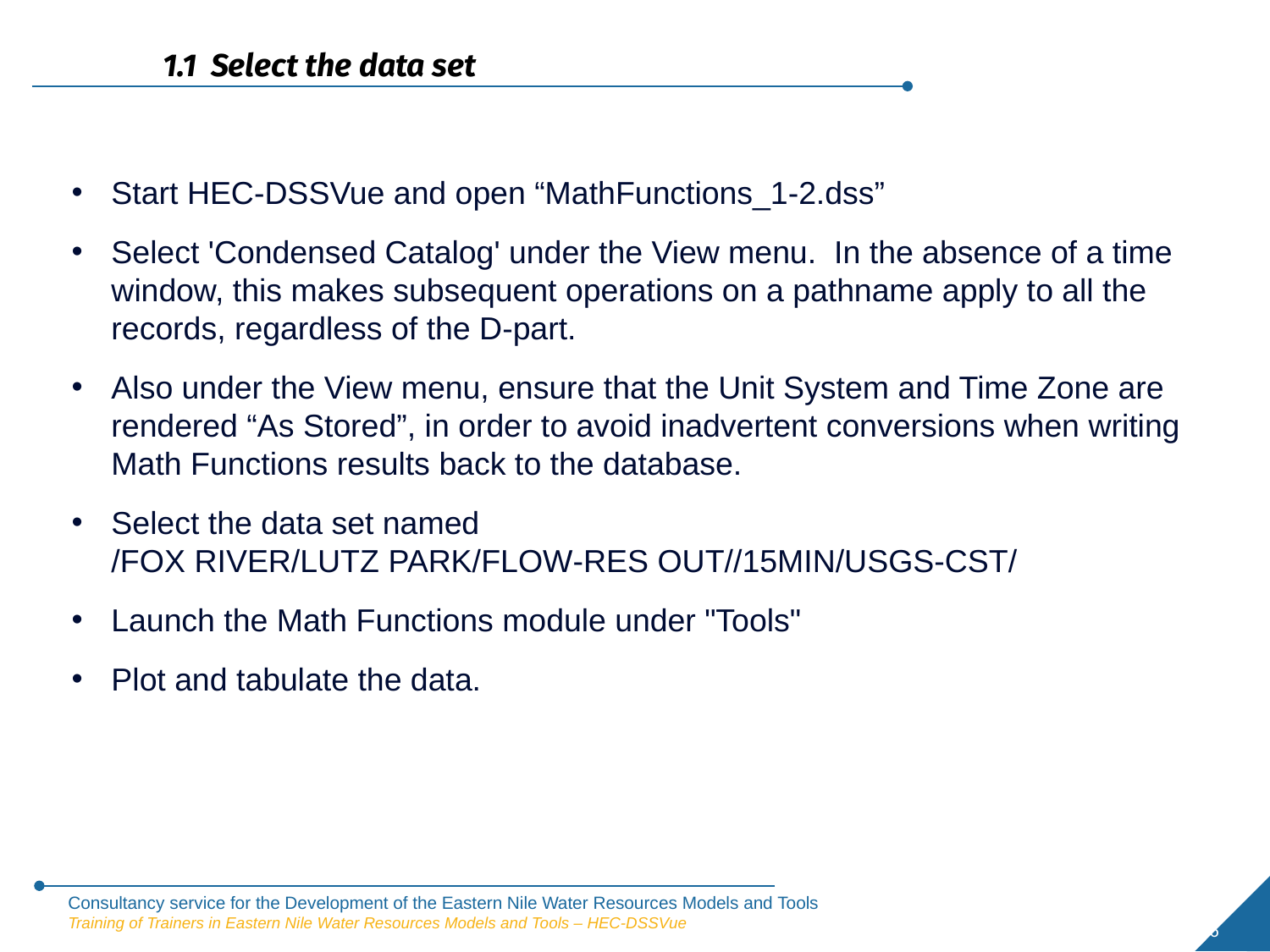

1.1  Select the data set
Start HEC-DSSVue and open “MathFunctions_1-2.dss”
Select 'Condensed Catalog' under the View menu.  In the absence of a time window, this makes subsequent operations on a pathname apply to all the records, regardless of the D-part.
Also under the View menu, ensure that the Unit System and Time Zone are rendered “As Stored”, in order to avoid inadvertent conversions when writing Math Functions results back to the database.
Select the data set named
/FOX RIVER/LUTZ PARK/FLOW‑RES OUT//15MIN/USGS-CST/
Launch the Math Functions module under "Tools"
Plot and tabulate the data.